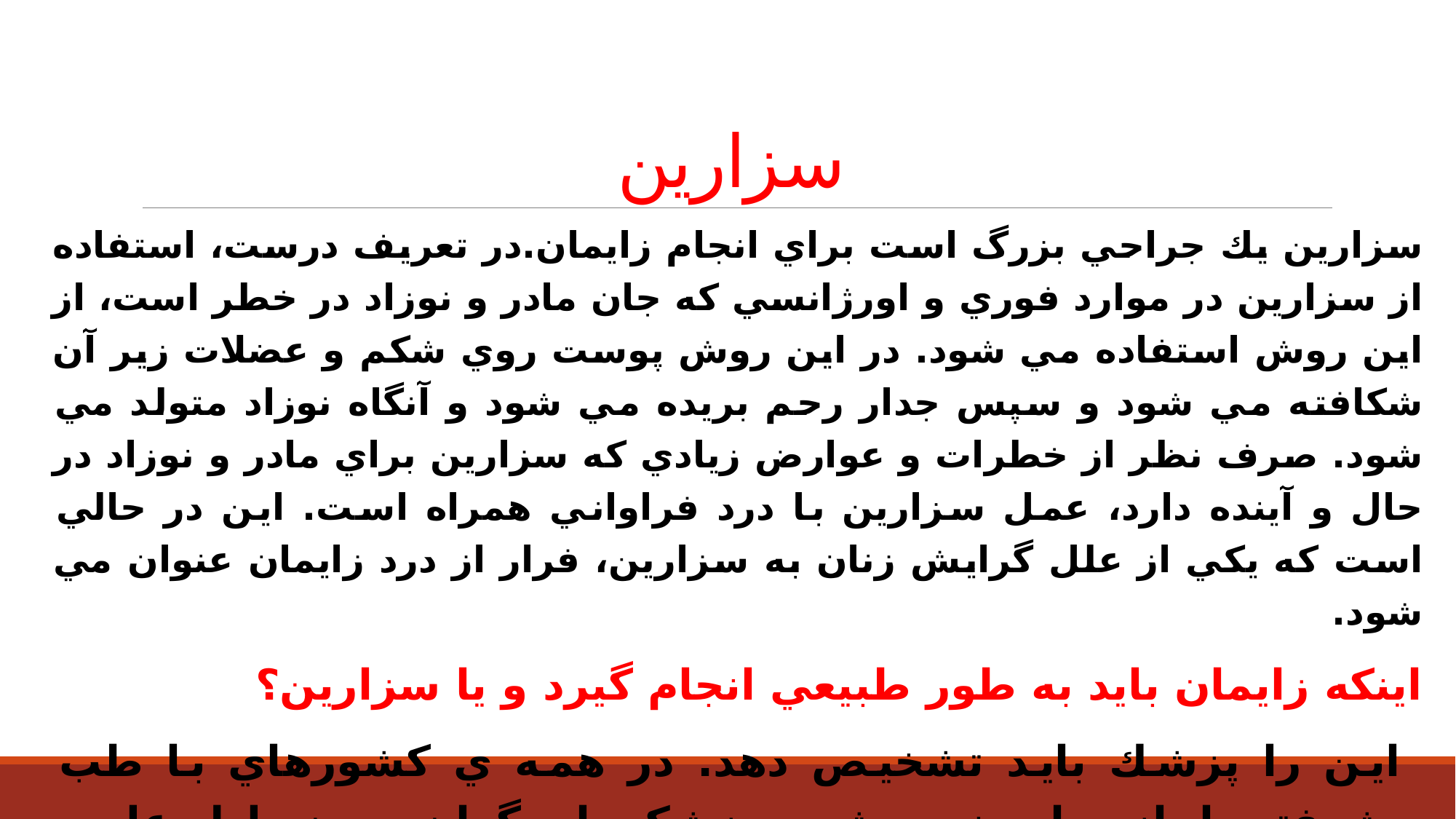

# سزارین
سزارين يك جراحي بزرگ است براي انجام زايمان.در تعريف درست، استفاده از سزارين در موارد فوري و اورژانسي كه جان مادر و نوزاد در خطر است، از اين روش استفاده مي شود. در اين روش پوست روي شكم و عضلات زير آن شكافته مي شود و سپس جدار رحم بريده مي شود و آنگاه نوزاد متولد مي شود. صرف نظر از خطرات و عوارض زيادي كه سزارين براي مادر و نوزاد در حال و آينده دارد، عمل سزارين با درد فراواني همراه است. اين در حالي است كه يكي از علل گرايش زنان به سزارين، فرار از درد زايمان عنوان مي شود.
اينكه زايمان بايد به طور طبيعي انجام گيرد و يا سزارين؟
 اين را پزشك بايد تشخيص دهد. در همه ي كشورهاي با طب پيشرفته، اجازه داده نمي شود. پزشک یا دیگران بدون دليل علمي و منطقي، عمل طبيعي زايمان را به جراحي تبديل کنند.